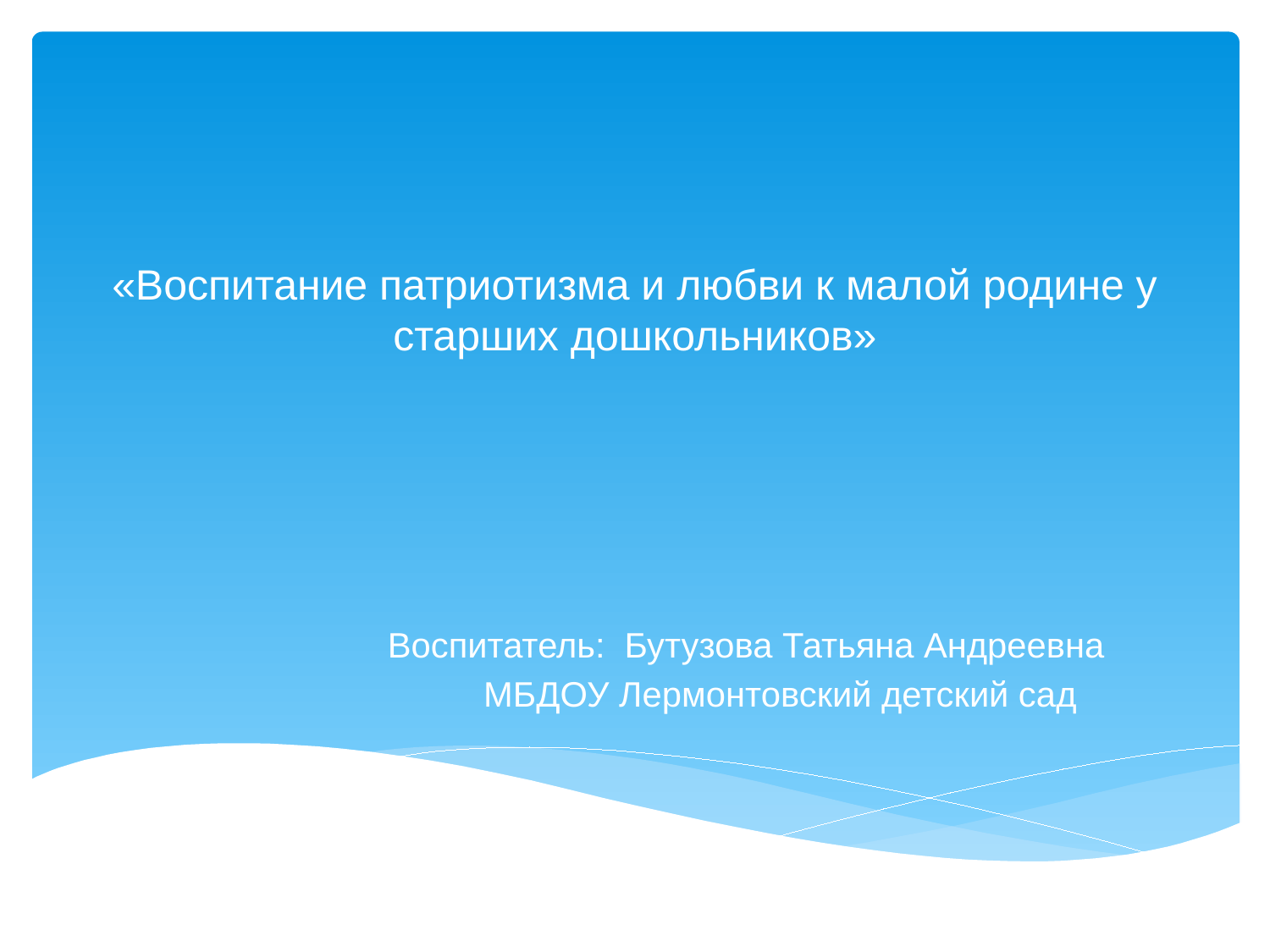

# «Воспитание патриотизма и любви к малой родине у старших дошкольников»
Воспитатель:  Бутузова Татьяна Андреевна
        МБДОУ Лермонтовский детский сад